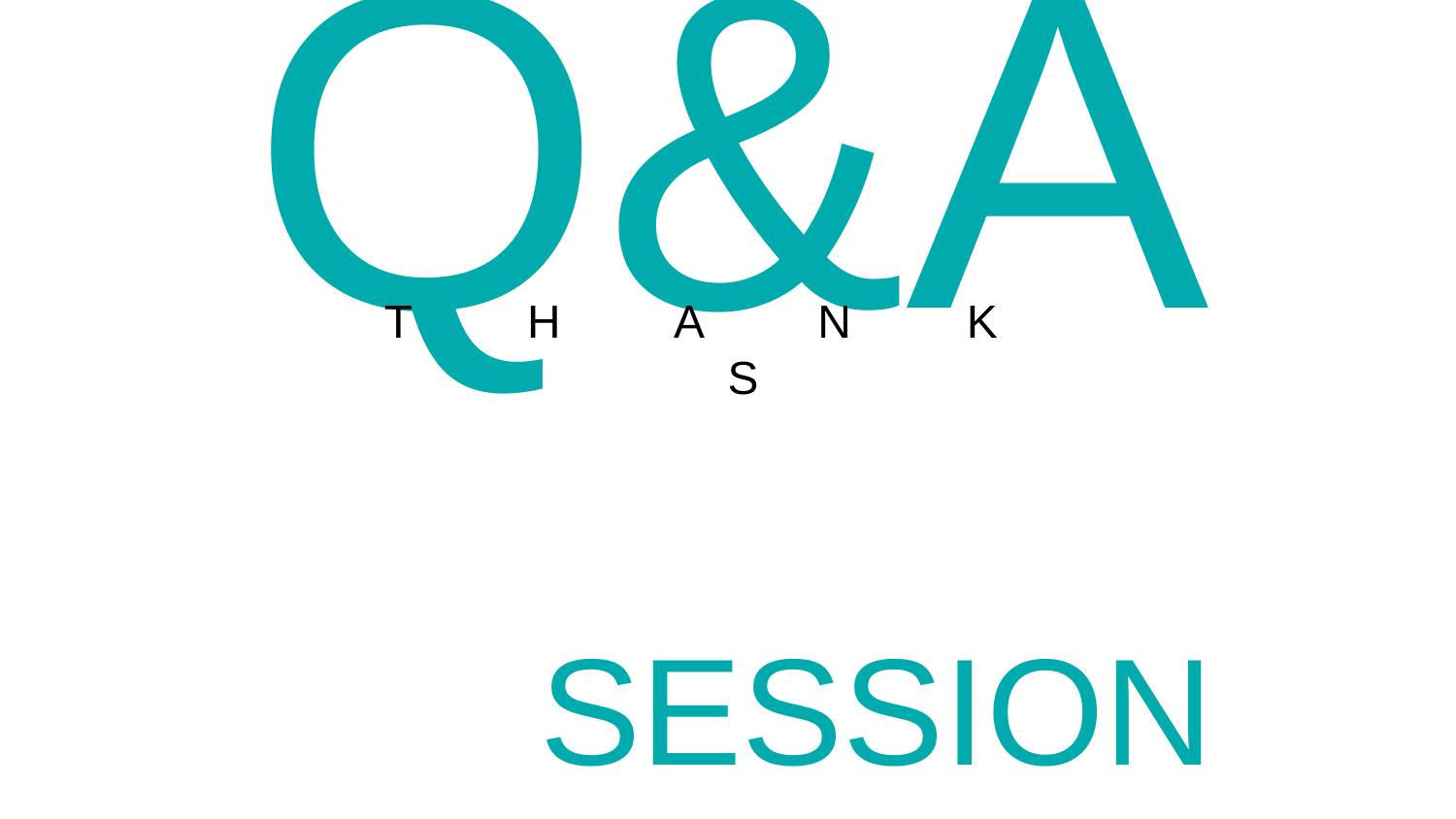

Q&A
T         H         A         N         K         S
SESSION